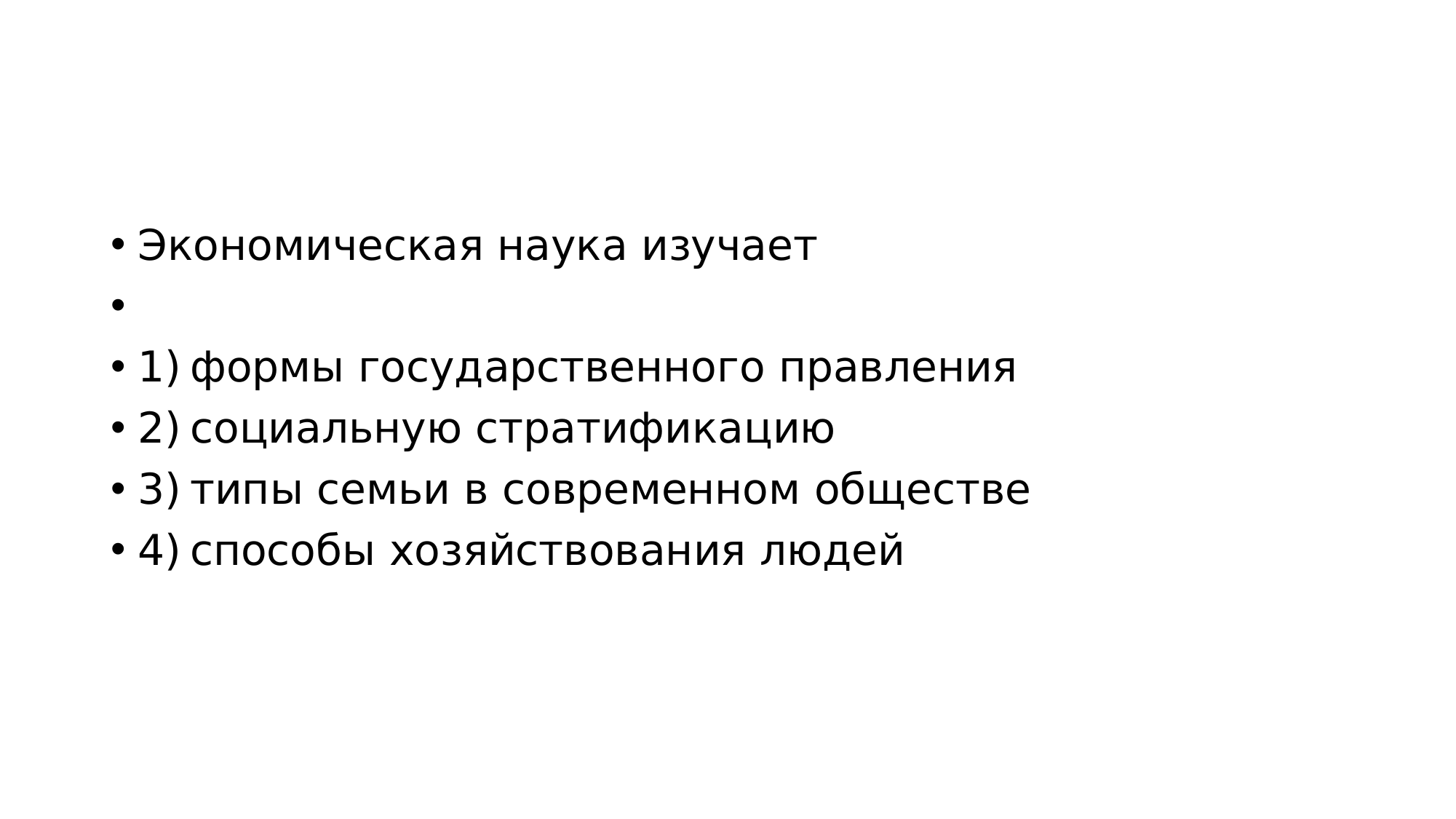

#
Экономическая наука изучает

1) формы государственного правления
2) социальную стратификацию
3) типы семьи в современном обществе
4) способы хозяйствования людей